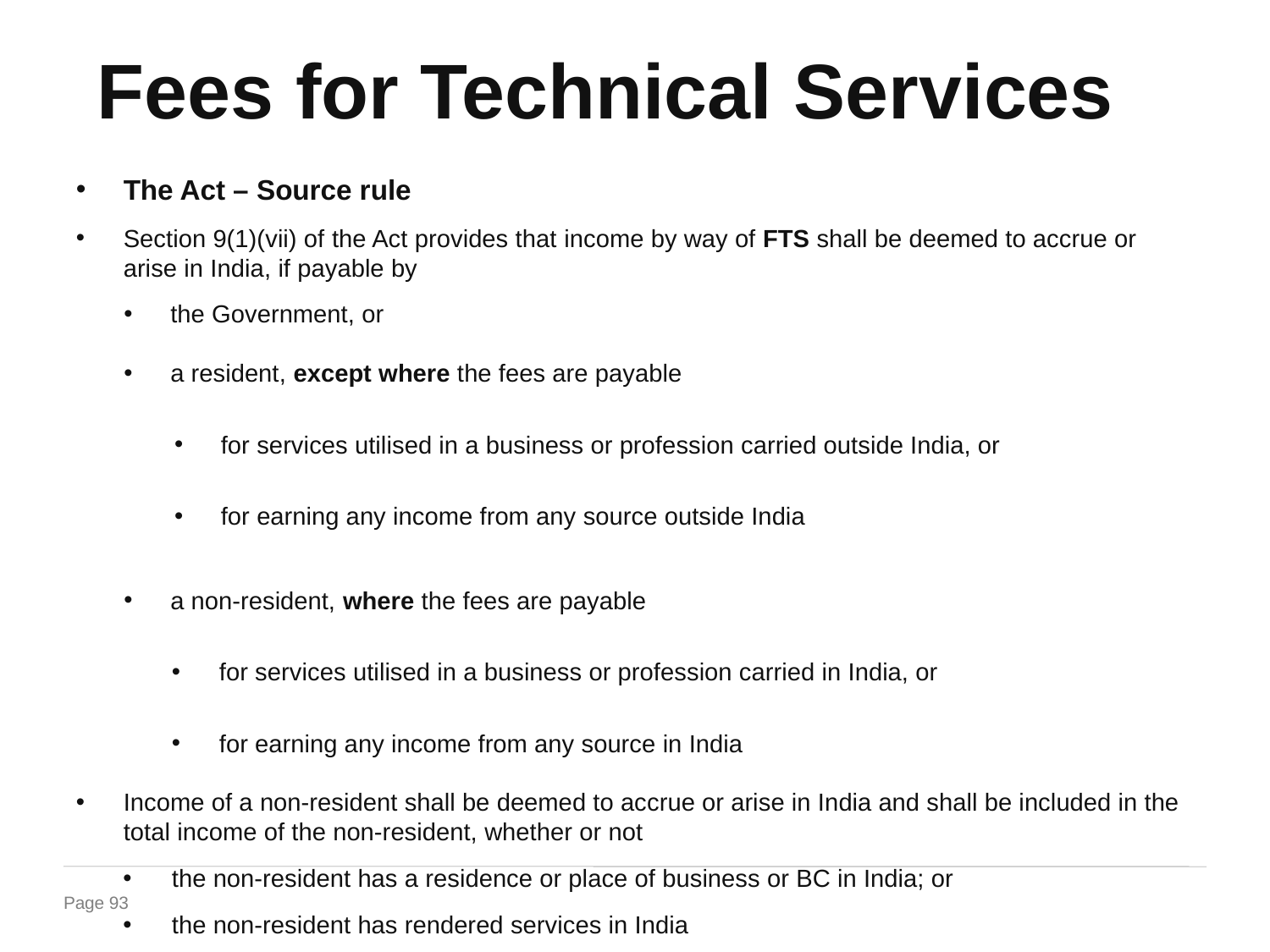

Fees for Technical Services
The Act – Source rule

Section 9(1)(vii) of the Act provides that income by way of FTS shall be deemed to accrue or arise in India, if payable by

the Government, or
a resident, except where the fees are payable

for services utilised in a business or profession carried outside India, or

for earning any income from any source outside India

a non-resident, where the fees are payable

for services utilised in a business or profession carried in India, or

for earning any income from any source in India

Income of a non-resident shall be deemed to accrue or arise in India and shall be included in the total income of the non-resident, whether or not

the non-resident has a residence or place of business or BC in India; or

the non-resident has rendered services in India